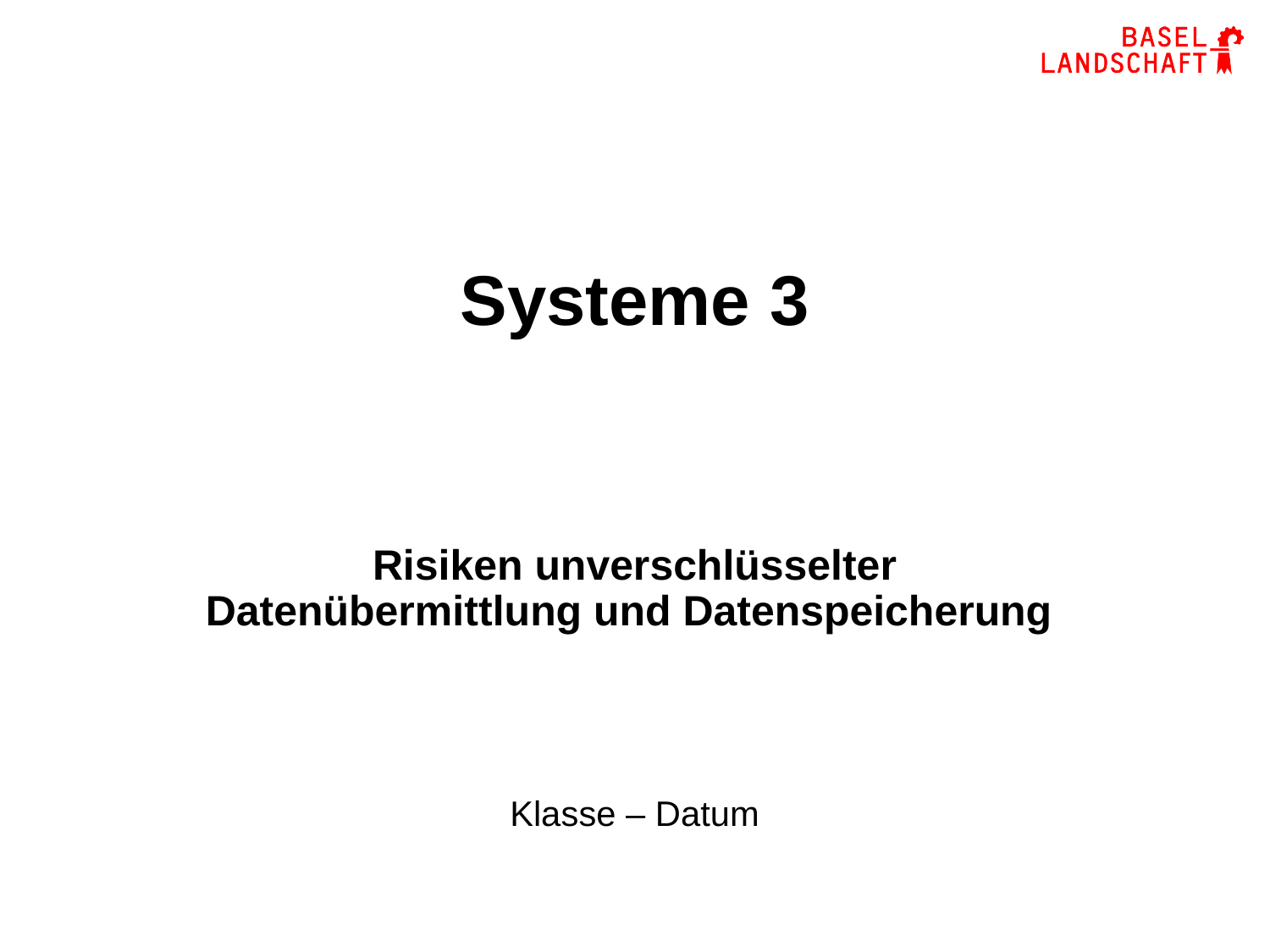

# Systeme 3

Risiken unverschlüsselter
Datenübermittlung und Datenspeicherung

Klasse – Datum